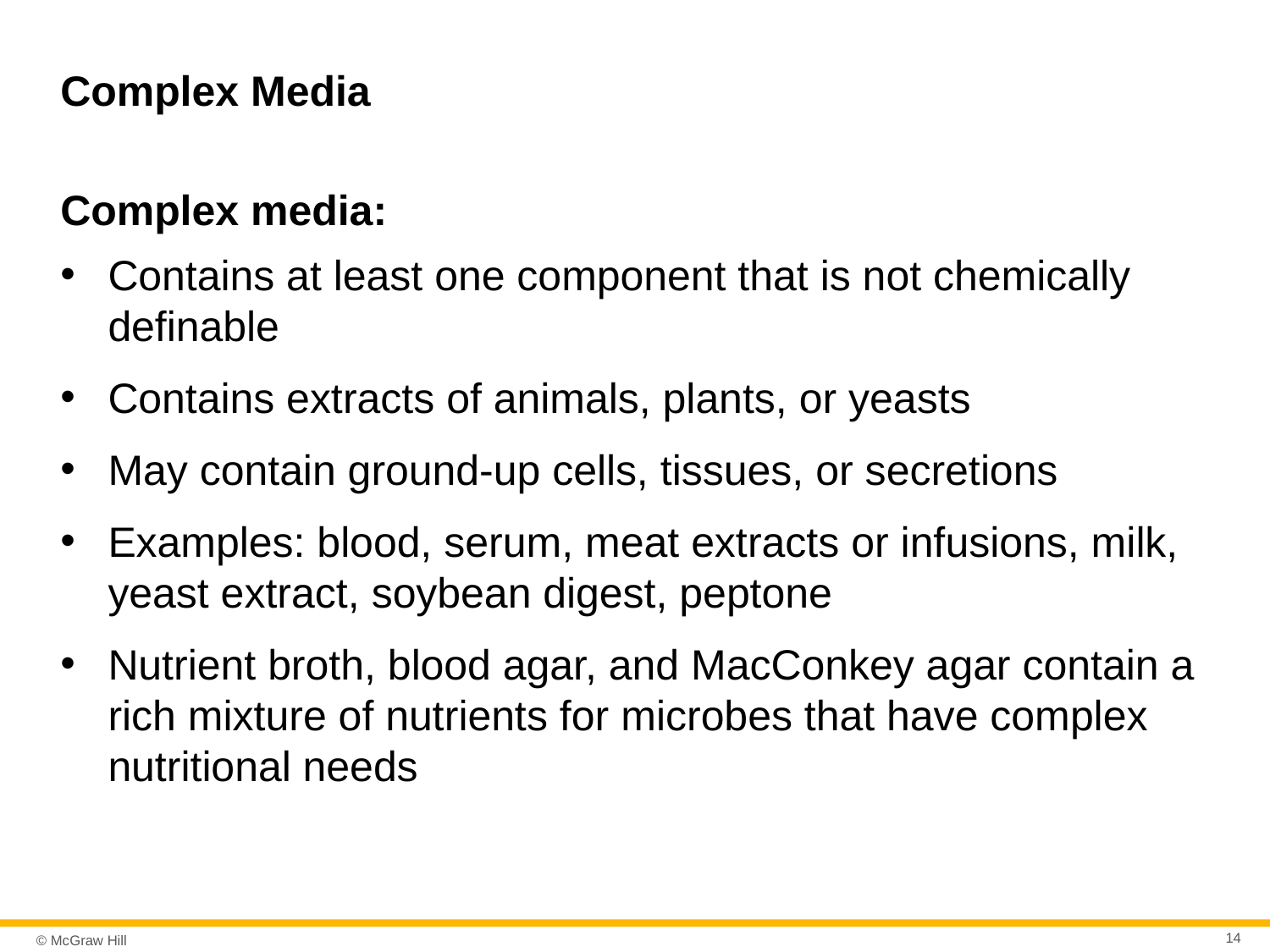

# Complex Media
Complex media:
Contains at least one component that is not chemically definable
Contains extracts of animals, plants, or yeasts
May contain ground-up cells, tissues, or secretions
Examples: blood, serum, meat extracts or infusions, milk, yeast extract, soybean digest, peptone
Nutrient broth, blood agar, and MacConkey agar contain a rich mixture of nutrients for microbes that have complex nutritional needs